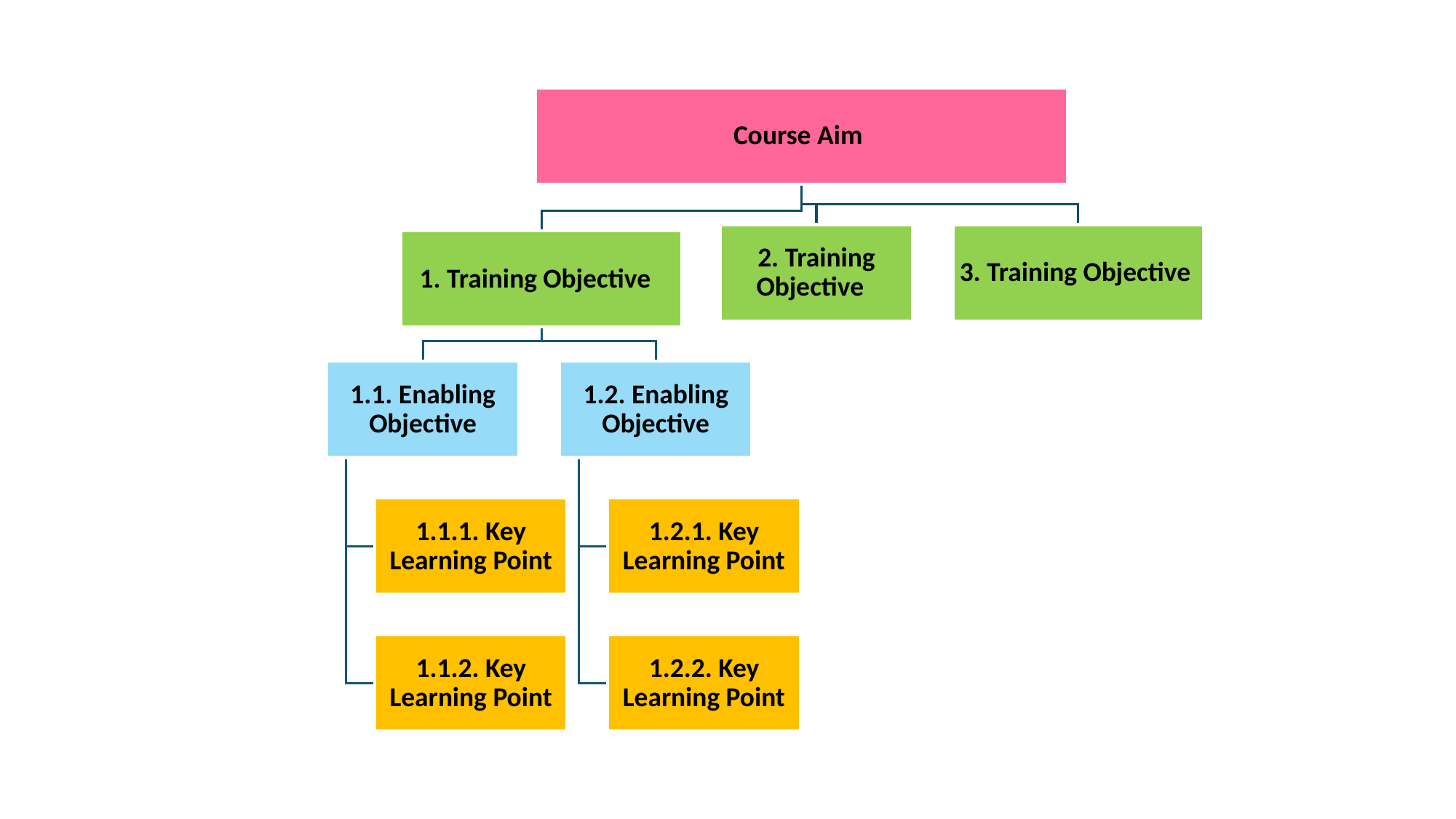

Course Aim
1. Training Objective
1.1. Enabling Objective
1.1.1. Key Learning Point
1.1.2. Key Learning Point
1.2. Enabling Objective
1.2.1. Key Learning Point
1.2.2. Key Learning Point
2. Training Objective
3. Training Objective